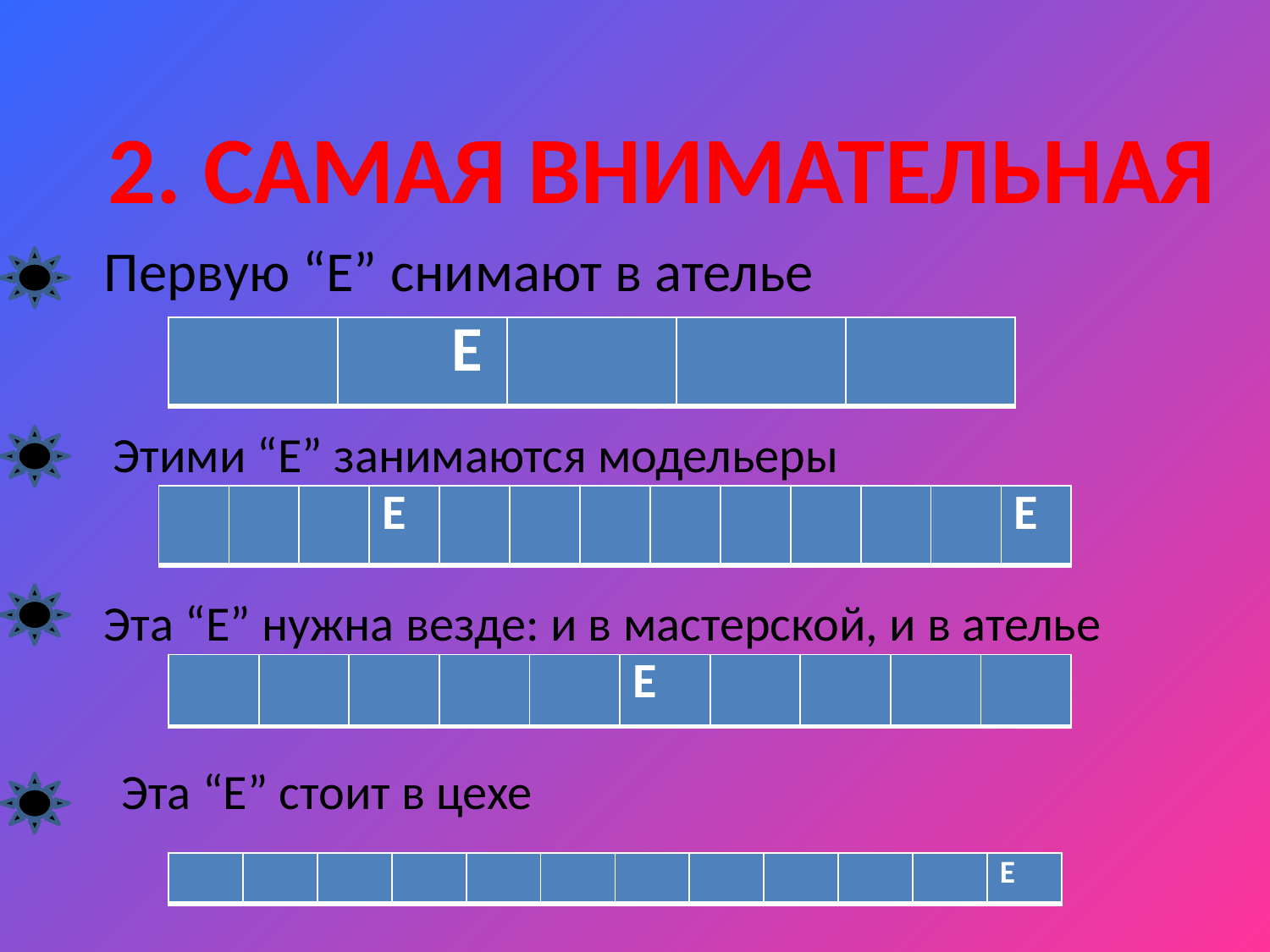

2. Самая внимательная
Первую “Е” снимают в ателье

|  | Е |  |  |  |
| --- | --- | --- | --- | --- |
Этими “Е” занимаются модельеры

|  |  |  | Е |  |  |  |  |  |  |  |  | Е |
| --- | --- | --- | --- | --- | --- | --- | --- | --- | --- | --- | --- | --- |

Эта “Е” нужна везде: и в мастерской, и в ателье
|  |  |  |  |  | Е |  |  |  |  |
| --- | --- | --- | --- | --- | --- | --- | --- | --- | --- |
Эта “Е” стоит в цехе

|  |  |  |  |  |  |  |  |  |  |  | Е |
| --- | --- | --- | --- | --- | --- | --- | --- | --- | --- | --- | --- |